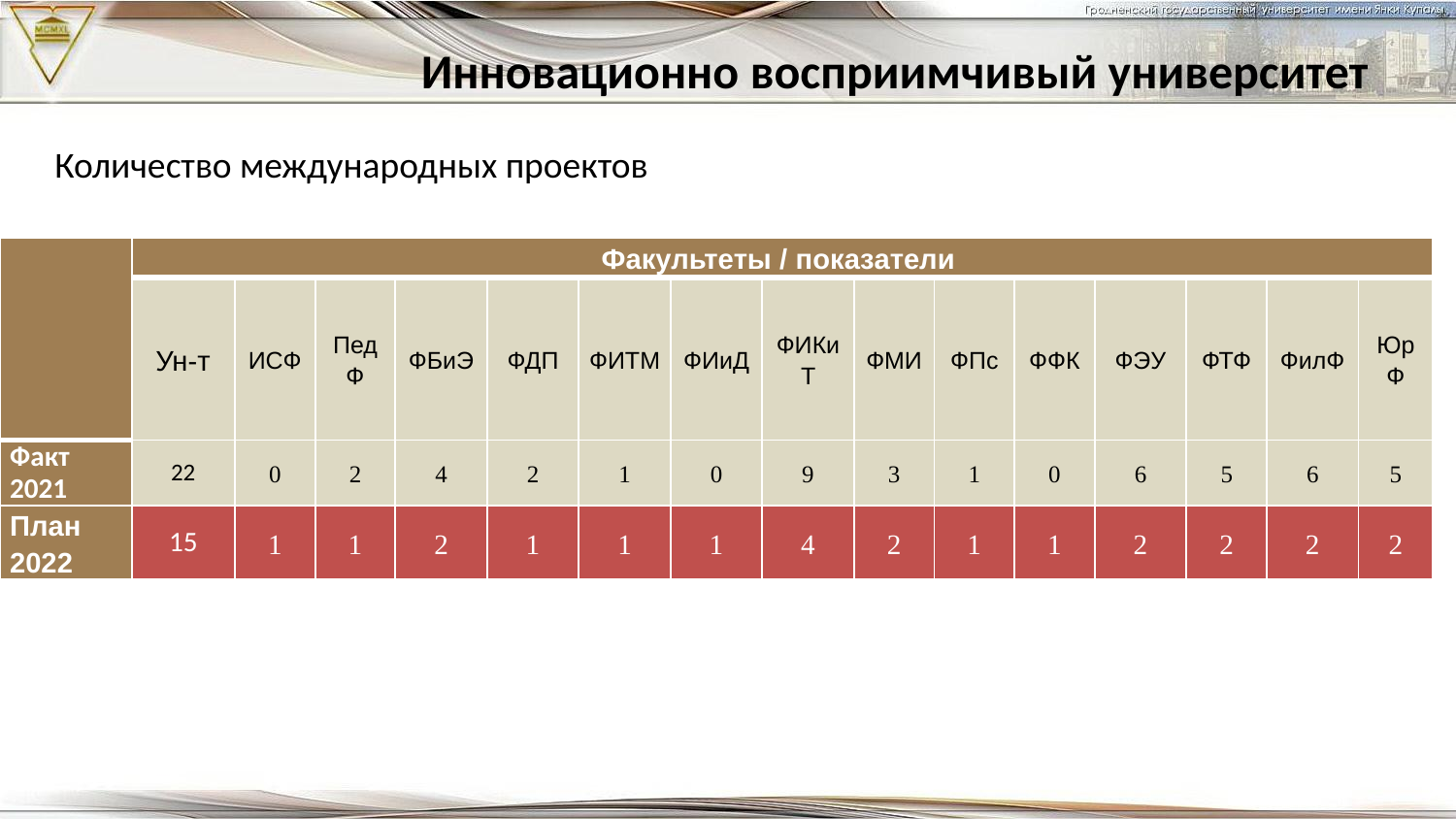

Инновационно восприимчивый университет
Количество международных проектов
|  | Факультеты / показатели |  |  |  |  |  |  |  |  |  |  |  |  |  |  |
| --- | --- | --- | --- | --- | --- | --- | --- | --- | --- | --- | --- | --- | --- | --- | --- |
|  | Ун-т | ИСФ | ПедФ | ФБиЭ | ФДП | ФИТМ | ФИиД | ФИКиТ | ФМИ | ФПс | ФФК | ФЭУ | ФТФ | ФилФ | ЮрФ |
| Факт 2021 | 22 | 0 | 2 | 4 | 2 | 1 | 0 | 9 | 3 | 1 | 0 | 6 | 5 | 6 | 5 |
| План 2022 | 15 | 1 | 1 | 2 | 1 | 1 | 1 | 4 | 2 | 1 | 1 | 2 | 2 | 2 | 2 |